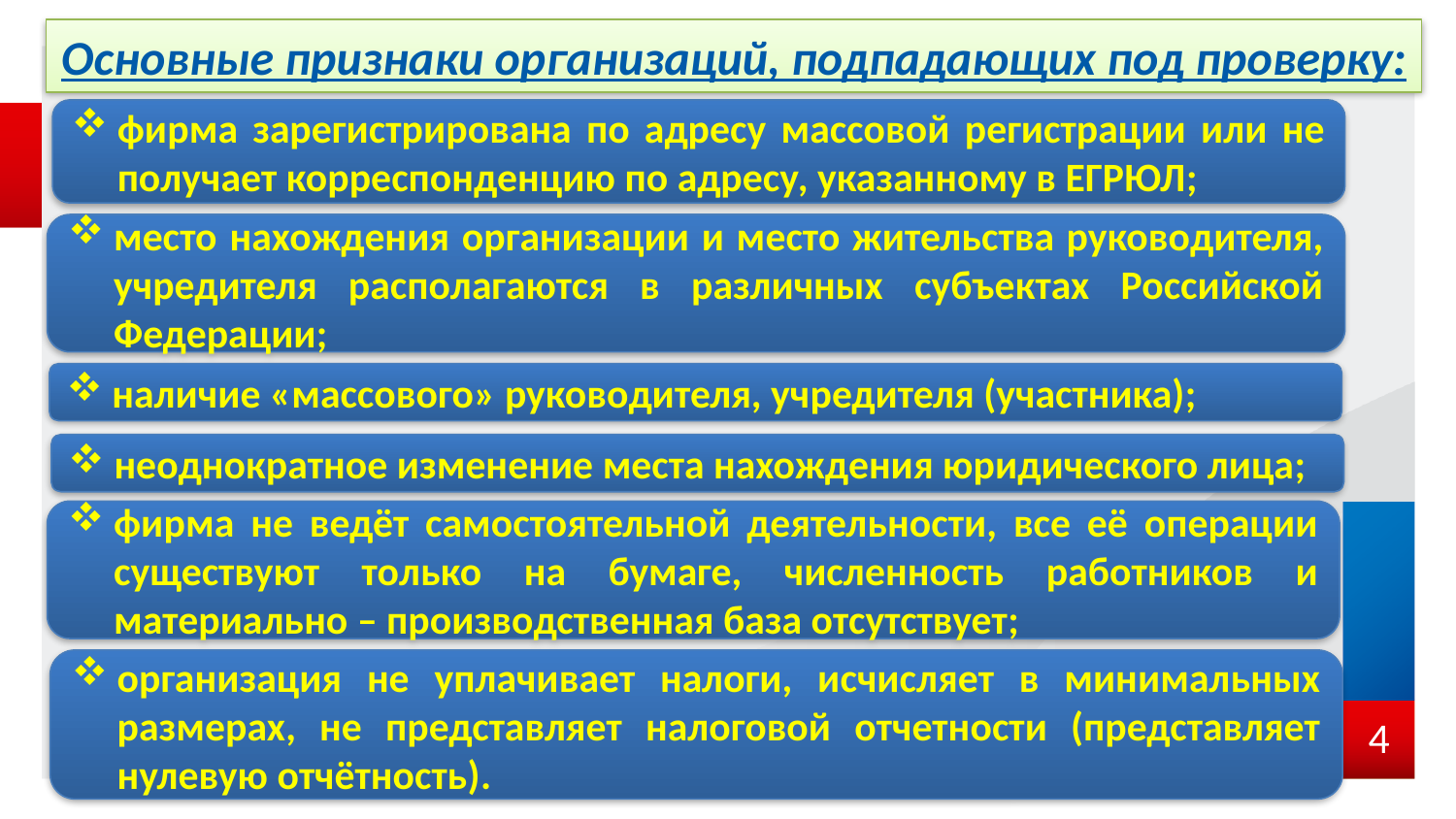

Основные признаки организаций, подпадающих под проверку:
фирма зарегистрирована по адресу массовой регистрации или не получает корреспонденцию по адресу, указанному в ЕГРЮЛ;
место нахождения организации и место жительства руководителя, учредителя располагаются в различных субъектах Российской Федерации;
наличие «массового» руководителя, учредителя (участника);
неоднократное изменение места нахождения юридического лица;
фирма не ведёт самостоятельной деятельности, все её операции существуют только на бумаге, численность работников и материально – производственная база отсутствует;
организация не уплачивает налоги, исчисляет в минимальных размерах, не представляет налоговой отчетности (представляет нулевую отчётность).
4